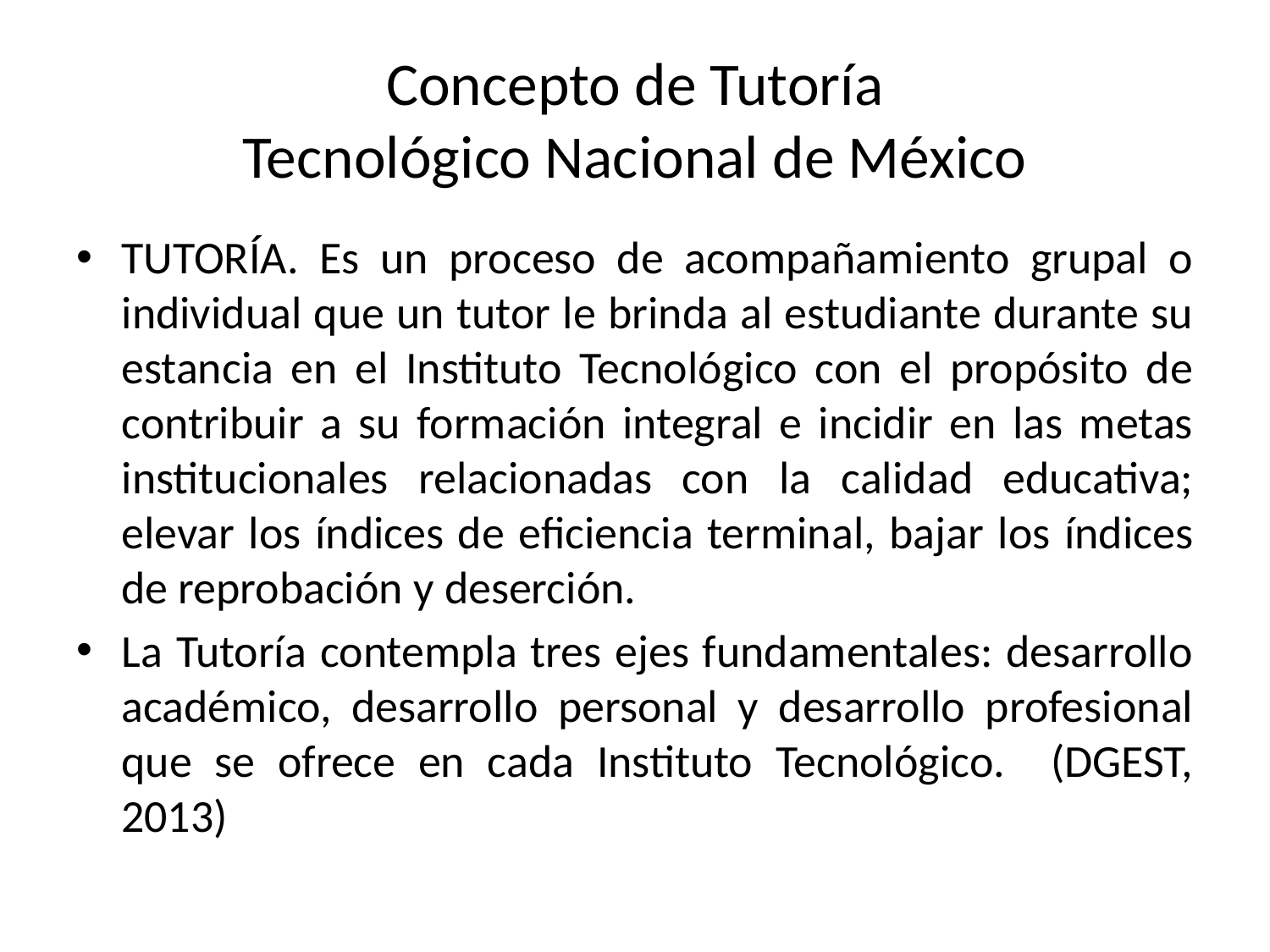

# Concepto de Tutoría Tecnológico Nacional de México
TUTORÍA. Es un proceso de acompañamiento grupal o individual que un tutor le brinda al estudiante durante su estancia en el Instituto Tecnológico con el propósito de contribuir a su formación integral e incidir en las metas institucionales relacionadas con la calidad educativa; elevar los índices de eficiencia terminal, bajar los índices de reprobación y deserción.
La Tutoría contempla tres ejes fundamentales: desarrollo académico, desarrollo personal y desarrollo profesional que se ofrece en cada Instituto Tecnológico.  (DGEST, 2013)